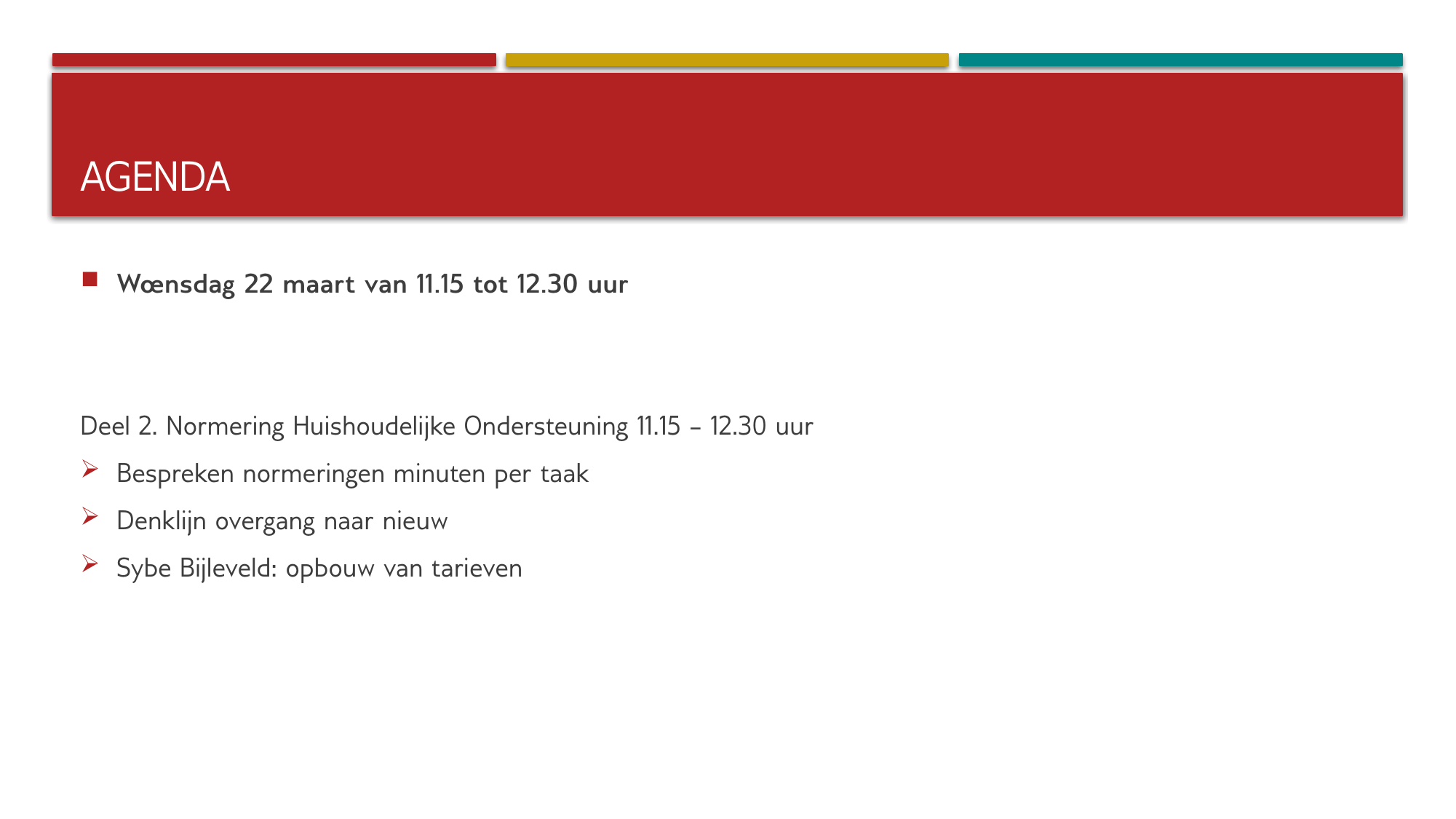

# agenda
Woensdag 22 maart van 11.15 tot 12.30 uur

Deel 2. Normering Huishoudelijke Ondersteuning 11.15 – 12.30 uur
Bespreken normeringen minuten per taak
Denklijn overgang naar nieuw
Sybe Bijleveld: opbouw van tarieven